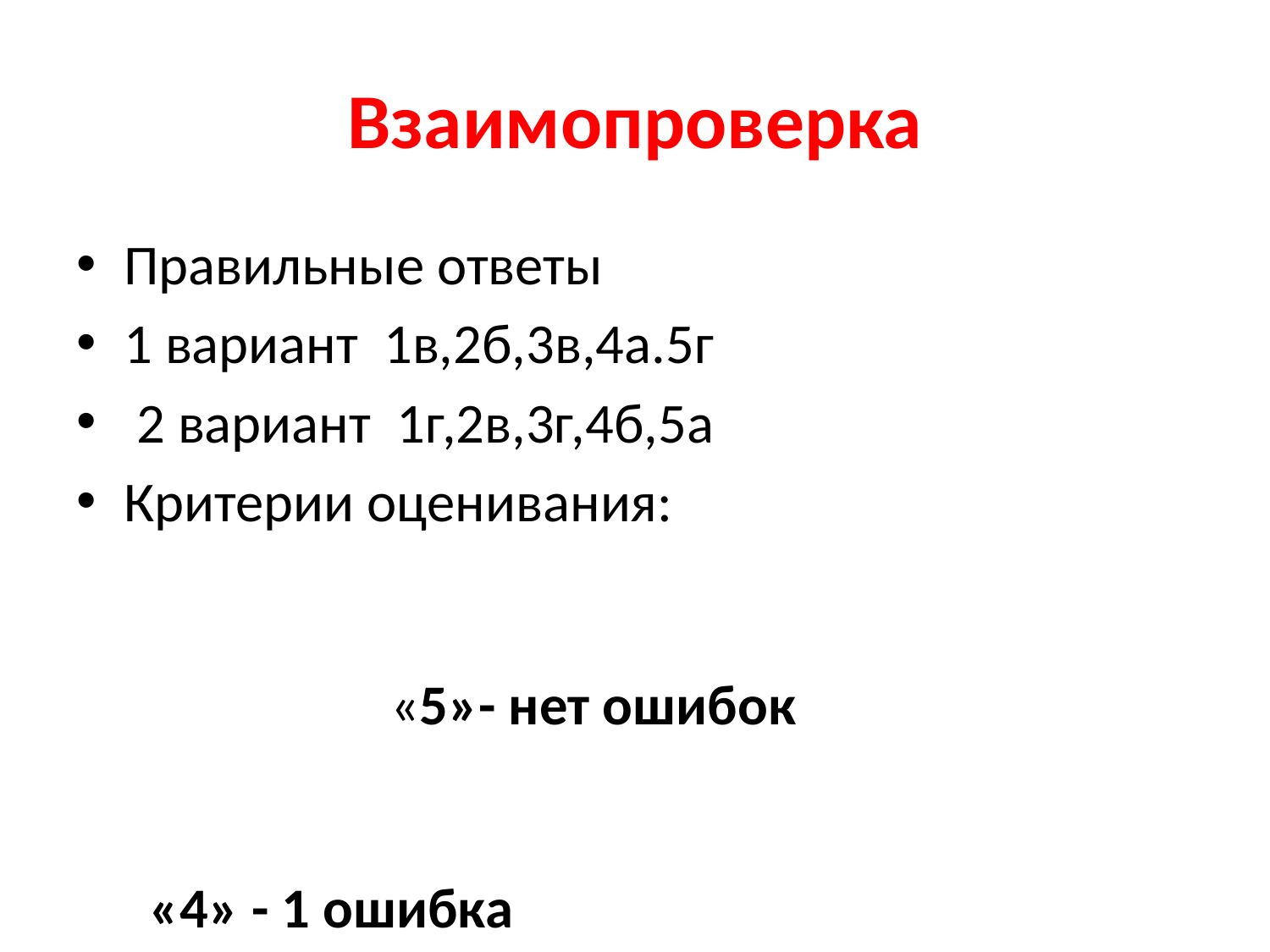

# Взаимопроверка
Правильные ответы
1 вариант  1в,2б,3в,4а.5г
 2 вариант  1г,2в,3г,4б,5а
Критерии оценивания:                                                                                                                                                                                                                                        «5»- нет ошибок                                                                                                                                                                                                            «4» - 1 ошибка                                                                                                                                                                                                                         «3»- 2 ошибки                                                                                                                                                                                                     «2»- 3 ошибки и более